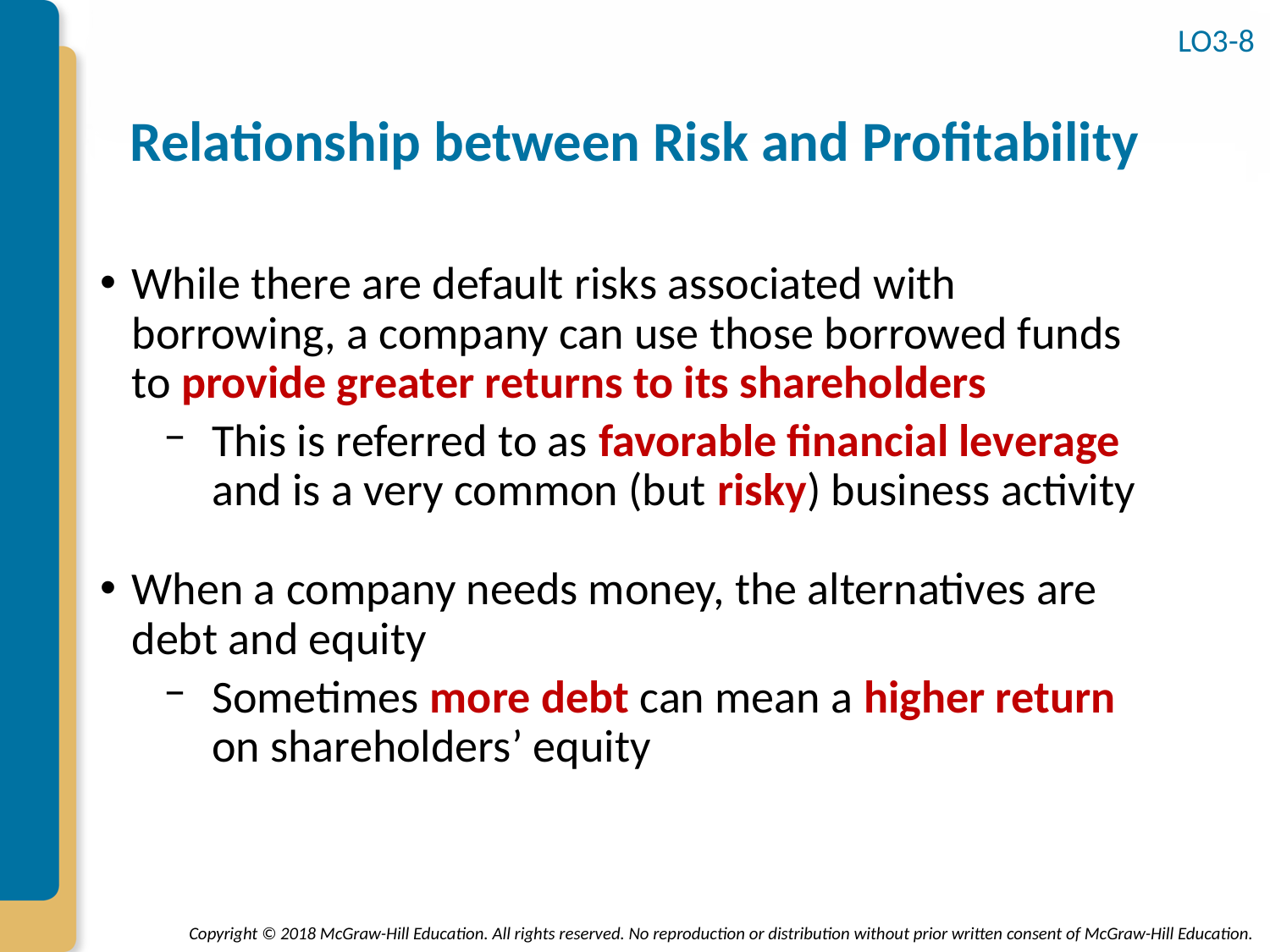

LO3-8
# Relationship between Risk and Profitability
While there are default risks associated with borrowing, a company can use those borrowed funds to provide greater returns to its shareholders
This is referred to as favorable financial leverage and is a very common (but risky) business activity
When a company needs money, the alternatives are debt and equity
Sometimes more debt can mean a higher return on shareholders’ equity